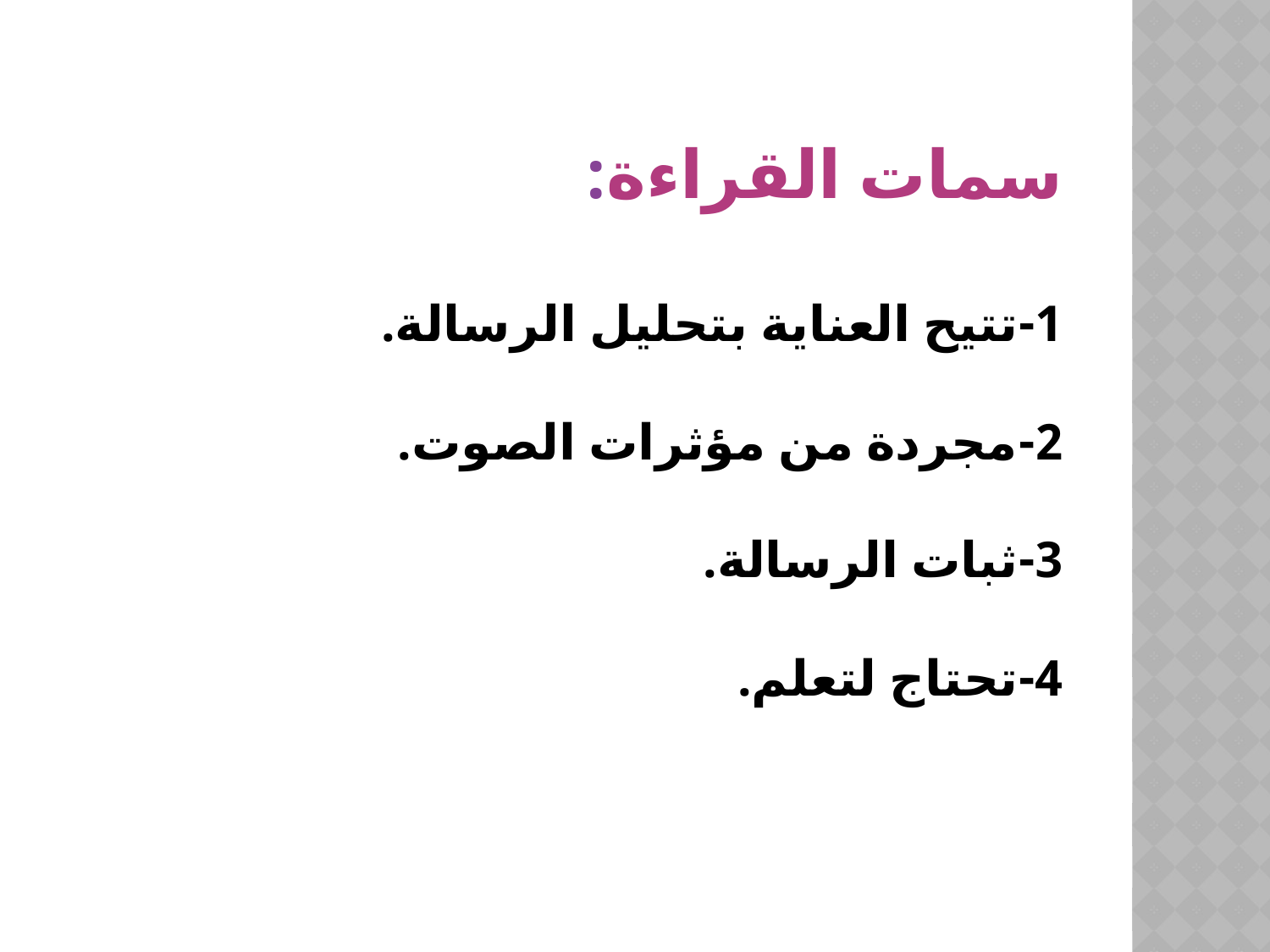

# سمات القراءة: 1-تتيح العناية بتحليل الرسالة. 2-مجردة من مؤثرات الصوت. 3-ثبات الرسالة. 4-تحتاج لتعلم.